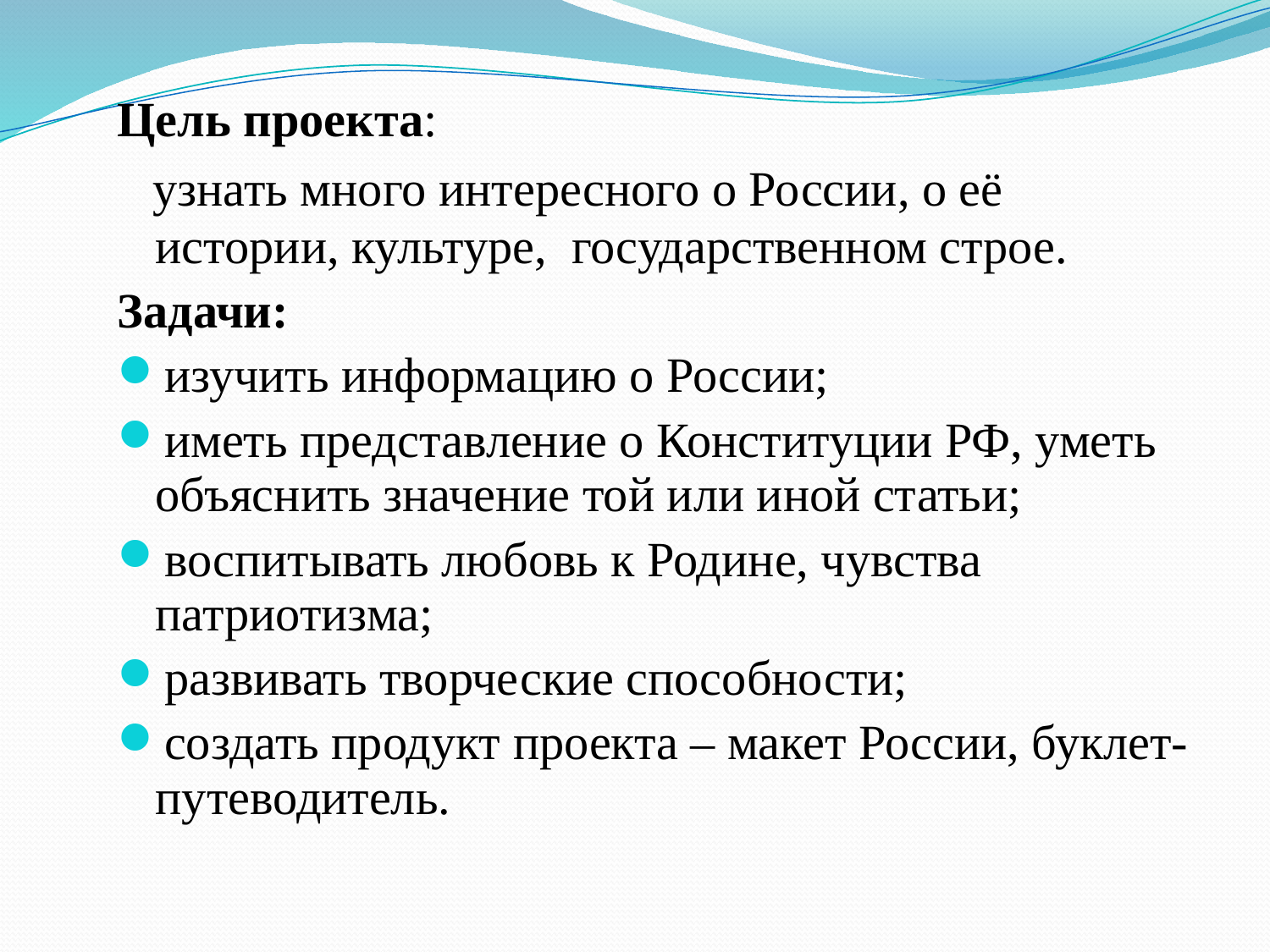

Цель проекта:
   узнать много интересного о России, о её истории, культуре,  государственном строе.
Задачи:
изучить информацию о России;
иметь представление о Конституции РФ, уметь объяснить значение той или иной статьи;
воспитывать любовь к Родине, чувства патриотизма;
развивать творческие способности;
создать продукт проекта – макет России, буклет-путеводитель.
#